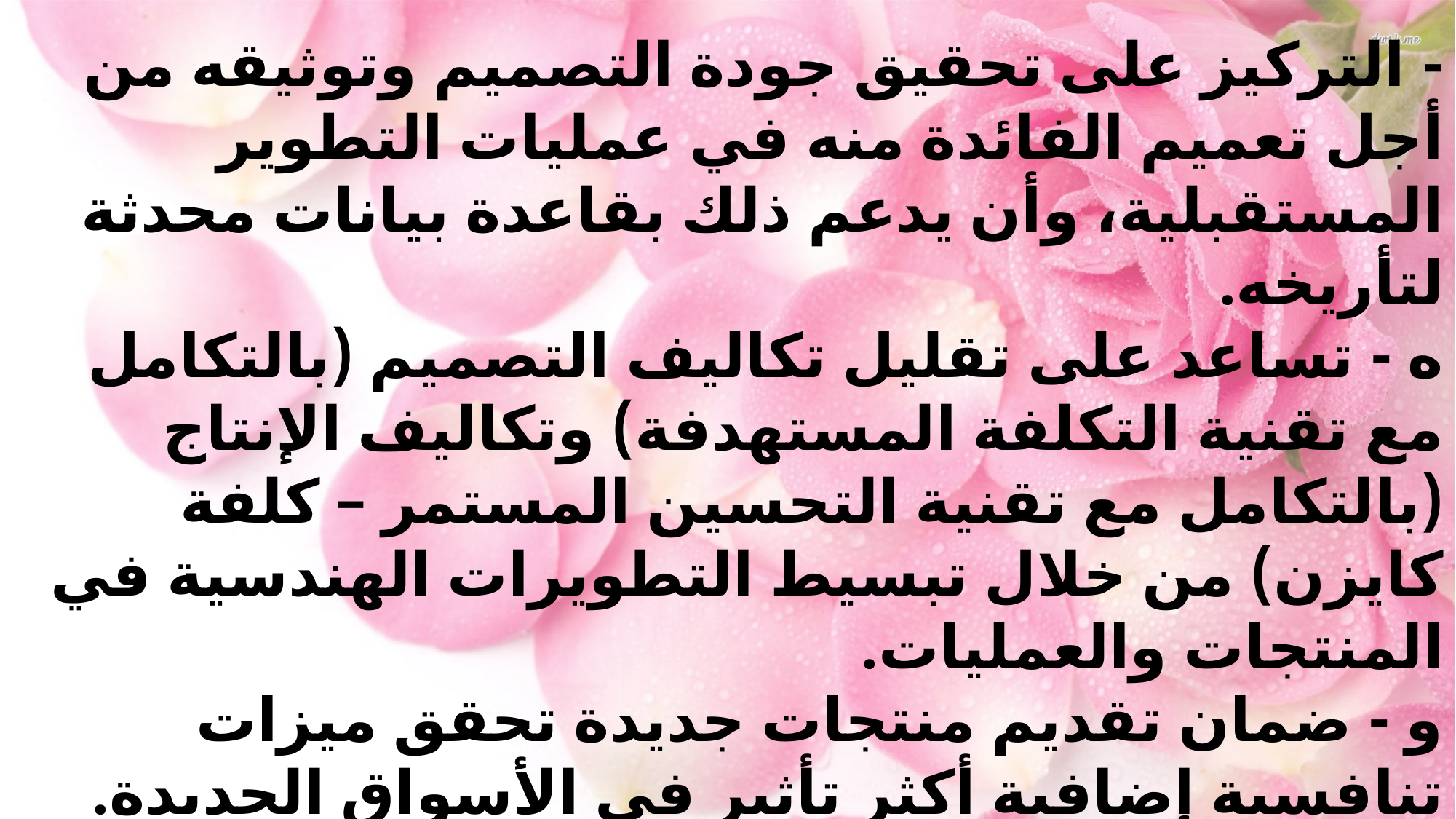

- التركيز على تحقيق جودة التصميم وتوثيقه من أجل تعميم الفائدة منه في عمليات التطوير المستقبلية، وأن يدعم ذلك بقاعدة بيانات محدثة لتأريخه.
ه - تساعد على تقليل تكاليف التصميم (بالتكامل مع تقنية التكلفة المستهدفة) وتكاليف الإنتاج (بالتكامل مع تقنية التحسين المستمر – كلفة كايزن) من خلال تبسيط التطويرات الهندسية في المنتجات والعمليات.
و - ضمان تقديم منتجات جديدة تحقق ميزات تنافسية إضافية أكثر تأثير في الأسواق الجديدة.